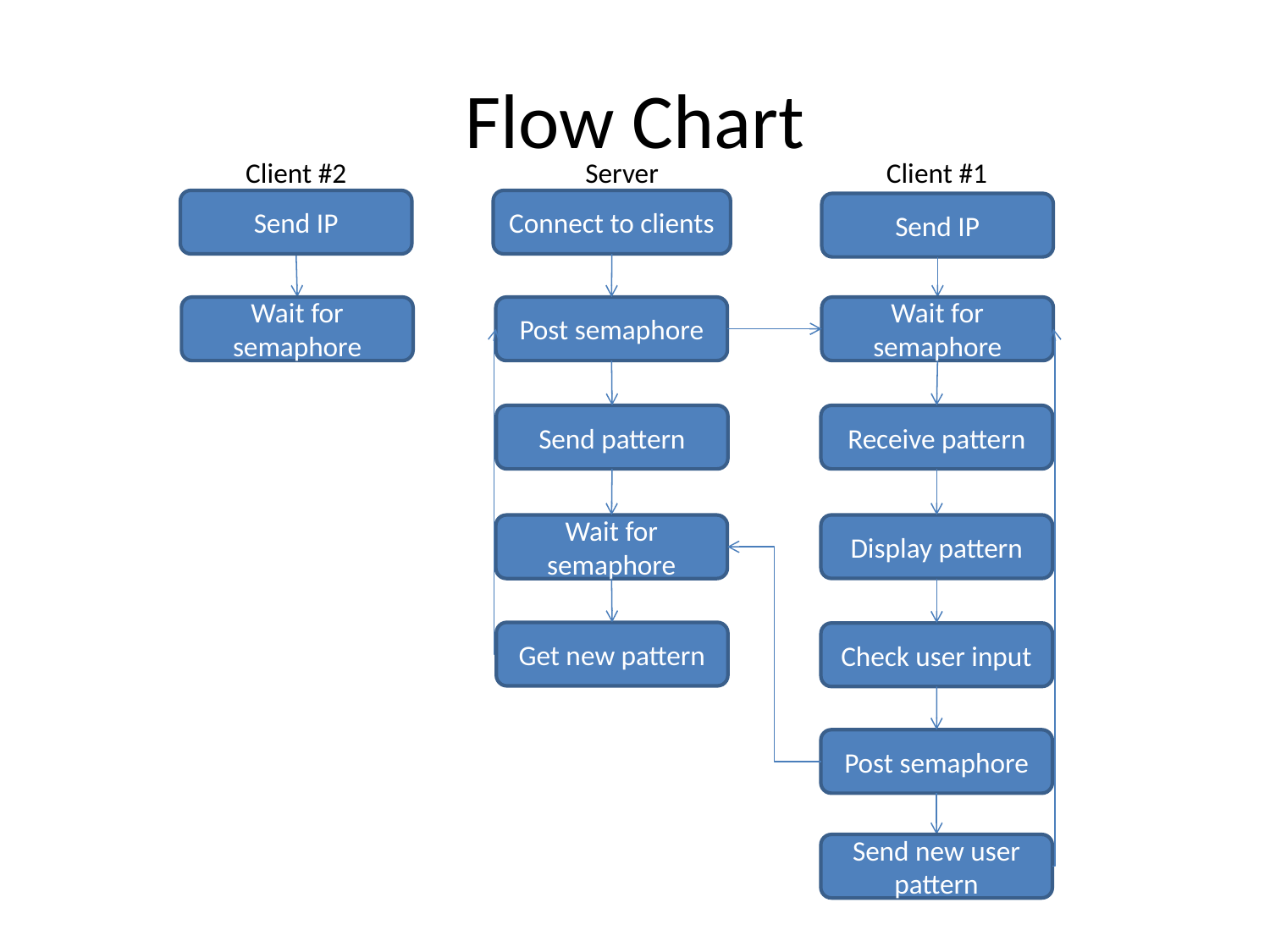

# Flow Chart
Client #2
Server
Client #1
Send IP
Connect to clients
Send IP
Wait for semaphore
Post semaphore
Wait for semaphore
Send pattern
Receive pattern
Display pattern
Wait for semaphore
Get new pattern
Check user input
Post semaphore
Send new user pattern